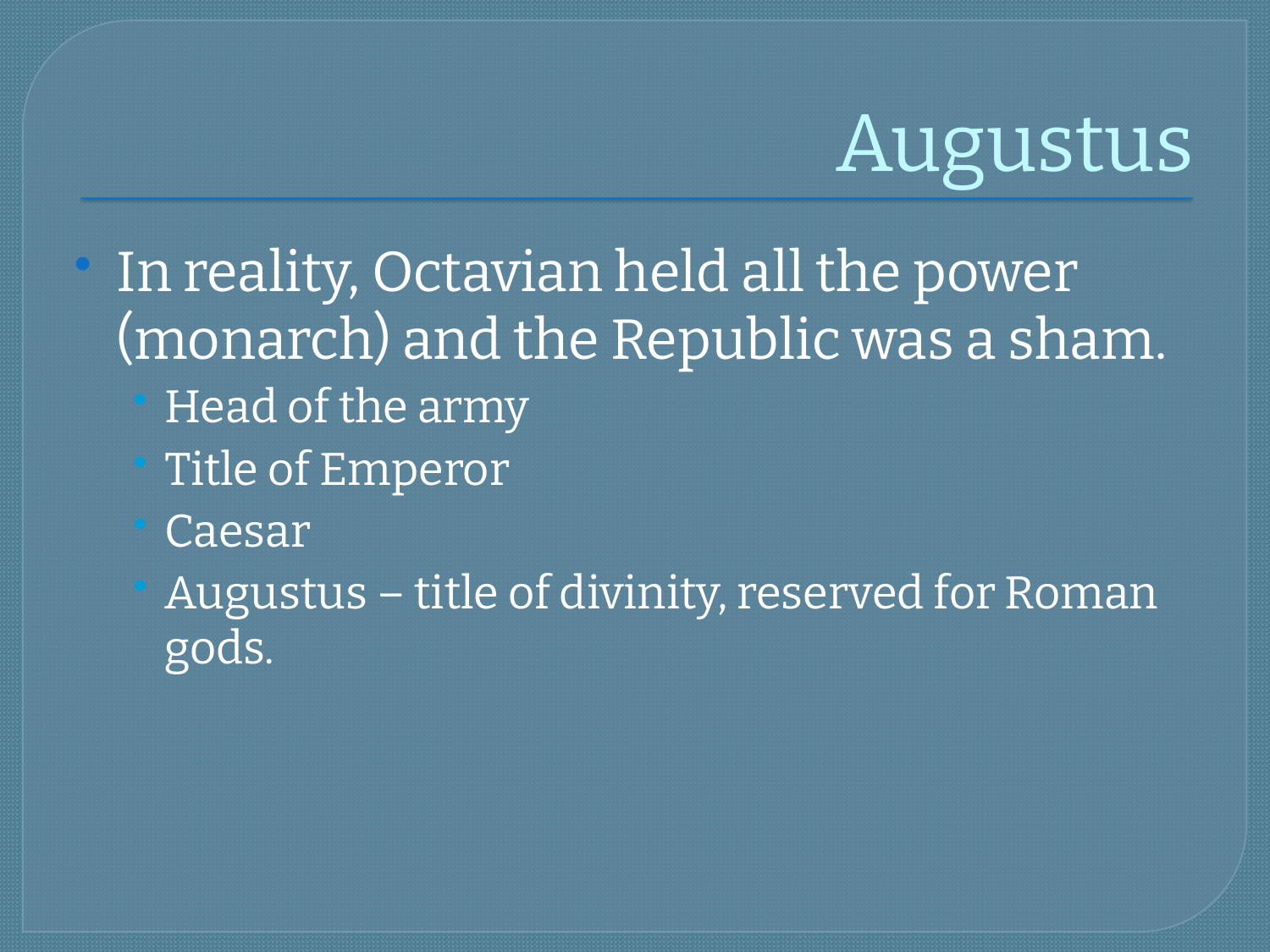

# Augustus
In reality, Octavian held all the power (monarch) and the Republic was a sham.
Head of the army
Title of Emperor
Caesar
Augustus – title of divinity, reserved for Roman gods.